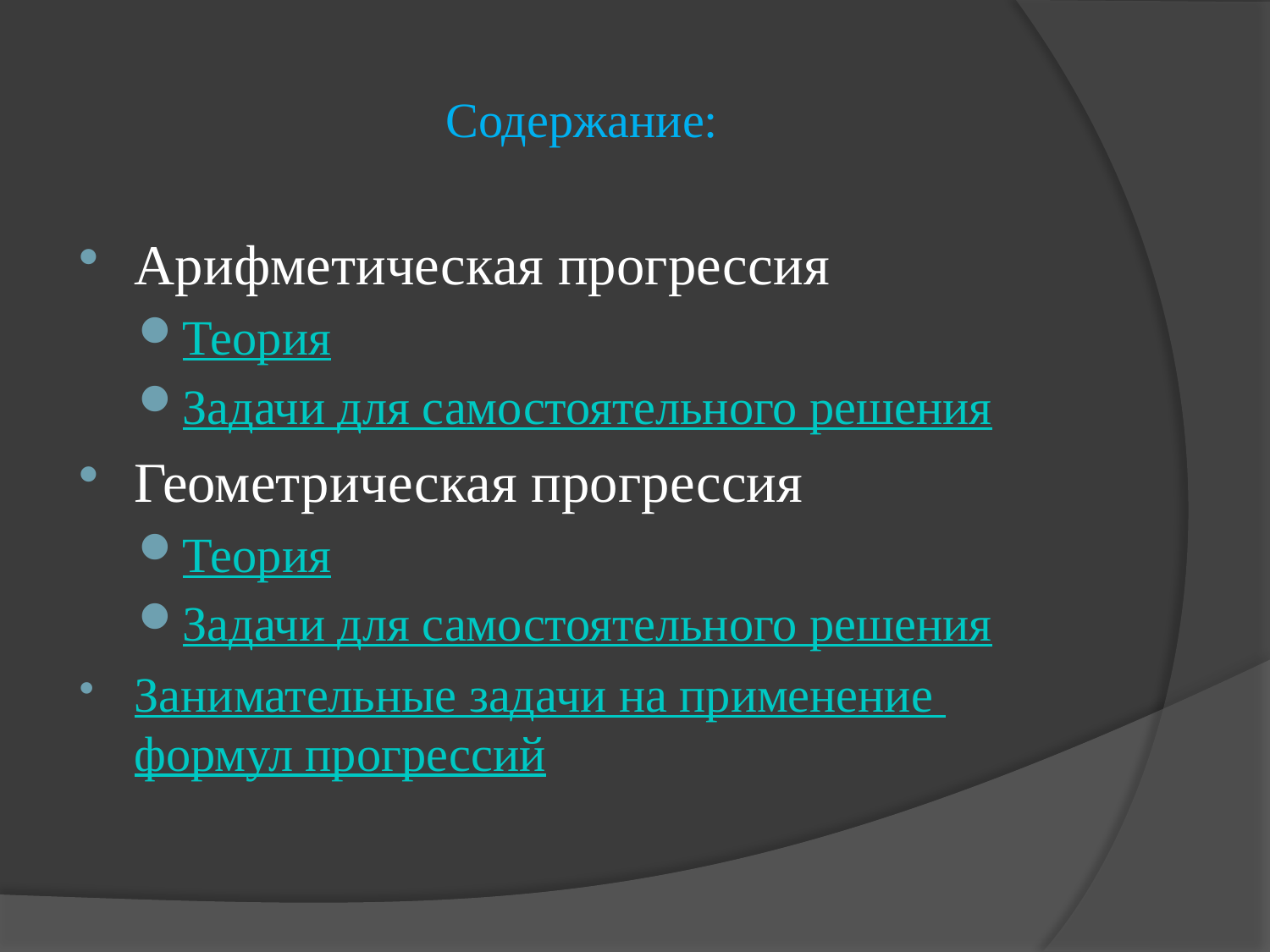

# Содержание:
Арифметическая прогрессия
Теория
Задачи для самостоятельного решения
Геометрическая прогрессия
Теория
Задачи для самостоятельного решения
Занимательные задачи на применение формул прогрессий